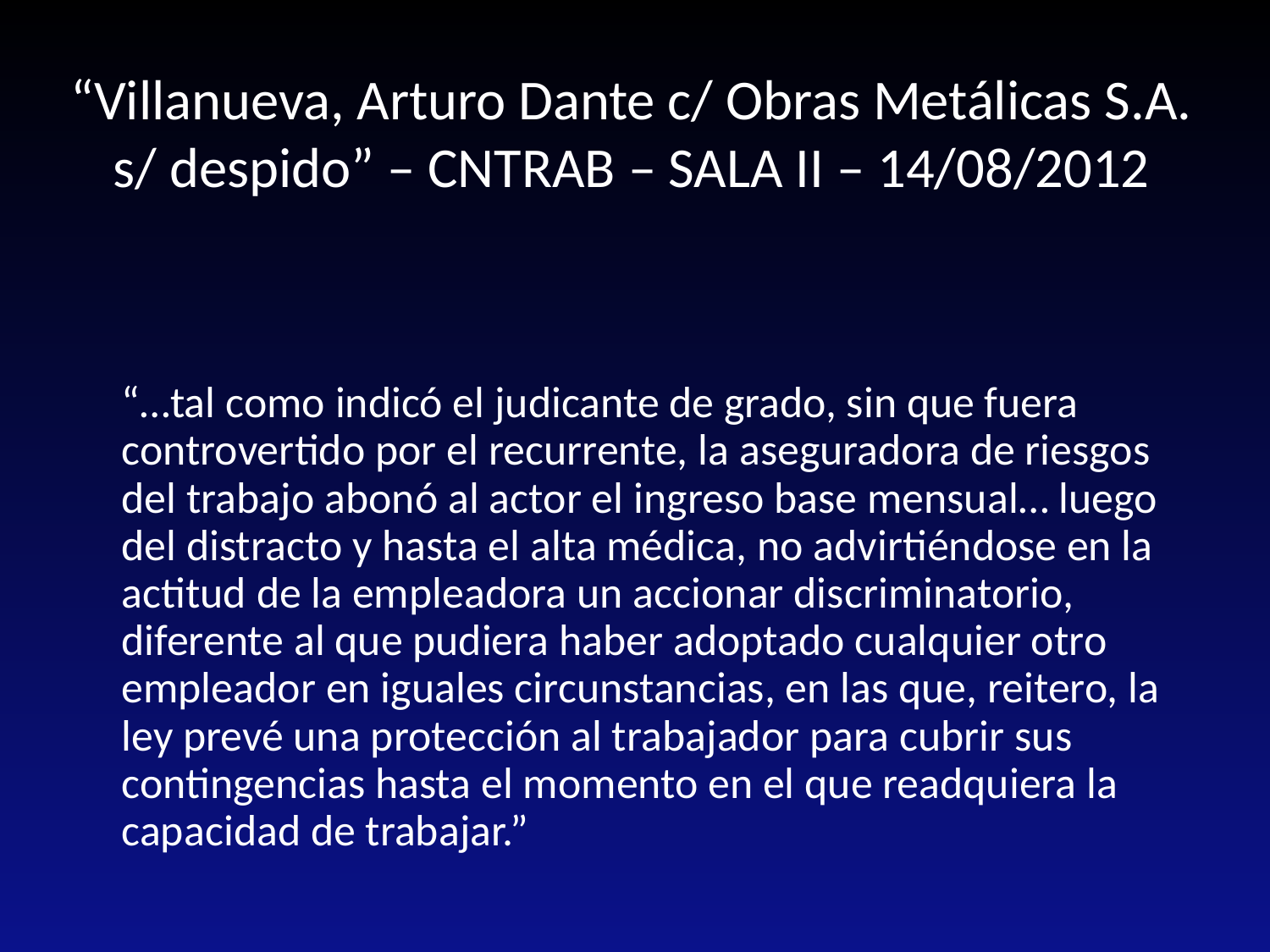

# “Villanueva, Arturo Dante c/ Obras Metálicas S.A. s/ despido” – CNTRAB – SALA II – 14/08/2012
“…tal como indicó el judicante de grado, sin que fuera controvertido por el recurrente, la aseguradora de riesgos del trabajo abonó al actor el ingreso base mensual… luego del distracto y hasta el alta médica, no advirtiéndose en la actitud de la empleadora un accionar discriminatorio, diferente al que pudiera haber adoptado cualquier otro empleador en iguales circunstancias, en las que, reitero, la ley prevé una protección al trabajador para cubrir sus contingencias hasta el momento en el que readquiera la capacidad de trabajar.”